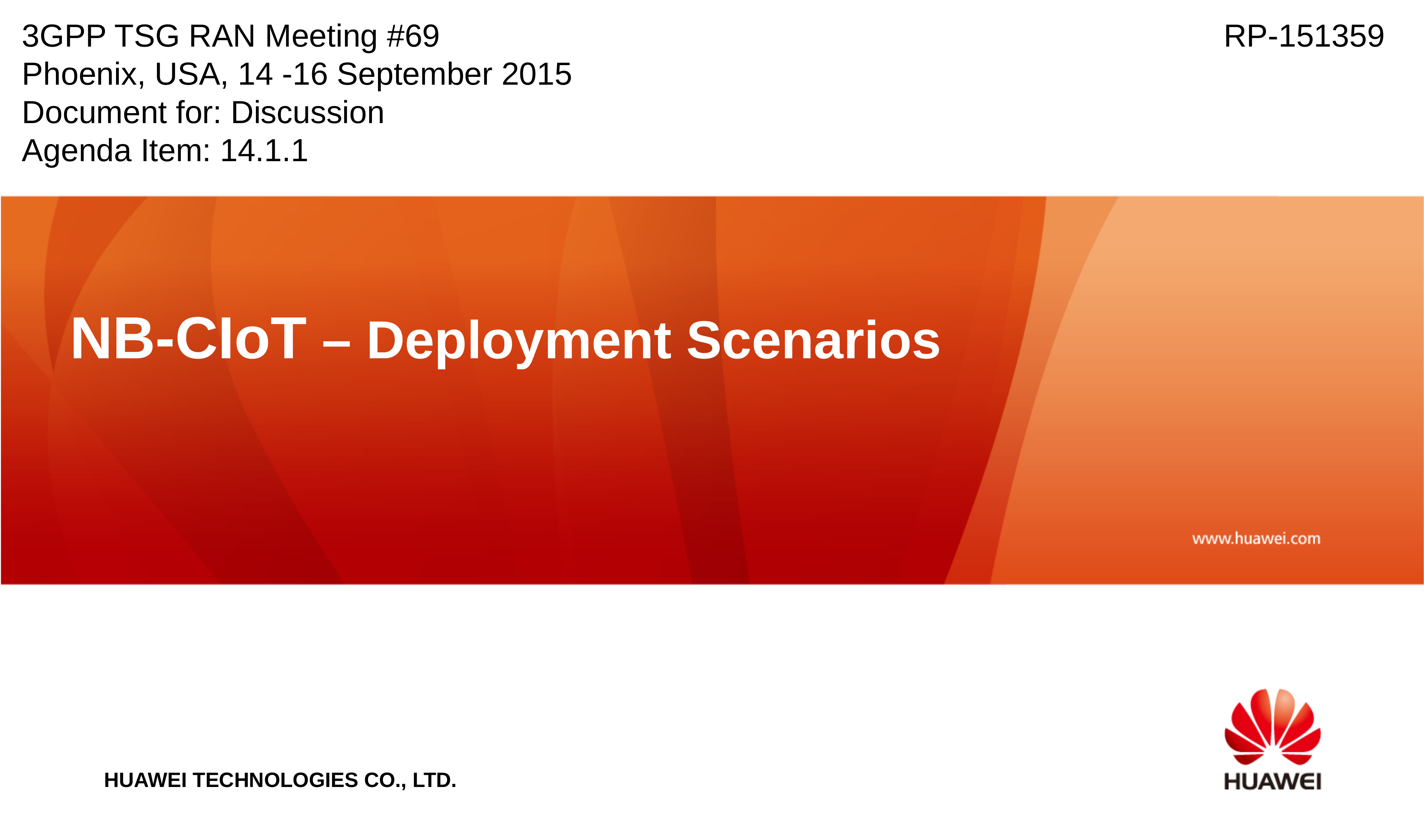

3GPP TSG RAN Meeting #69
Phoenix, USA, 14 -16 September 2015
Document for: Discussion
Agenda Item: 14.1.1
RP-151359
# NB-CIoT – Deployment Scenarios